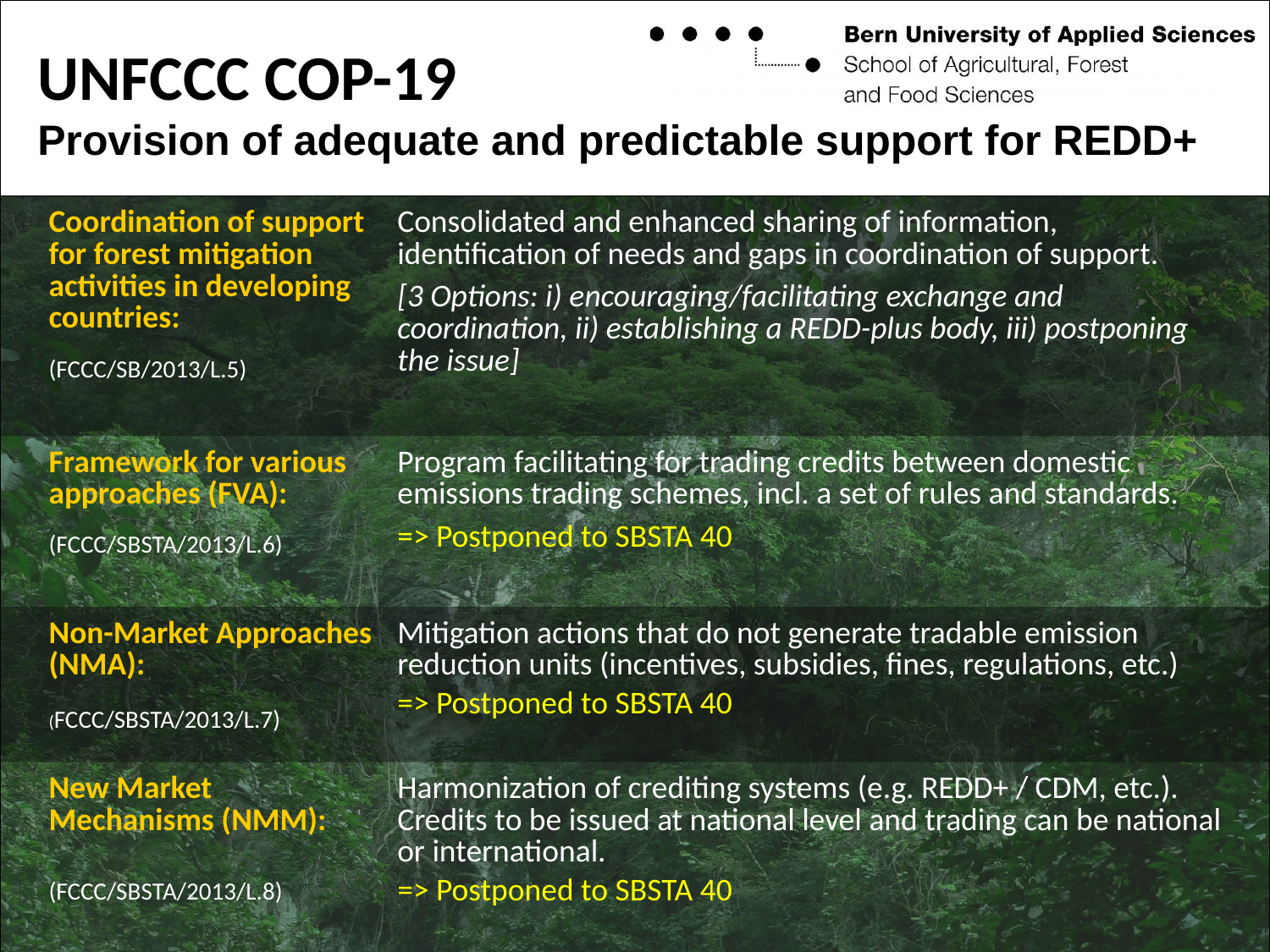

UNFCCC COP-19
Provision of adequate and predictable support for REDD+
|  | Coordination of support for forest mitigation activities in developing countries: (FCCC/SB/2013/L.5) | Consolidated and enhanced sharing of information, identification of needs and gaps in coordination of support. [3 Options: i) encouraging/facilitating exchange and coordination, ii) establishing a REDD-plus body, iii) postponing the issue] |  |
| --- | --- | --- | --- |
|  | Framework for various approaches (FVA): (FCCC/SBSTA/2013/L.6) | Program facilitating for trading credits between domestic emissions trading schemes, incl. a set of rules and standards. => Postponed to SBSTA 40 |  |
|  | Non-Market Approaches (NMA): (FCCC/SBSTA/2013/L.7) | Mitigation actions that do not generate tradable emission reduction units (incentives, subsidies, fines, regulations, etc.) => Postponed to SBSTA 40 |  |
|  | New Market Mechanisms (NMM): (FCCC/SBSTA/2013/L.8) | Harmonization of crediting systems (e.g. REDD+ / CDM, etc.). Credits to be issued at national level and trading can be national or international. => Postponed to SBSTA 40 |  |